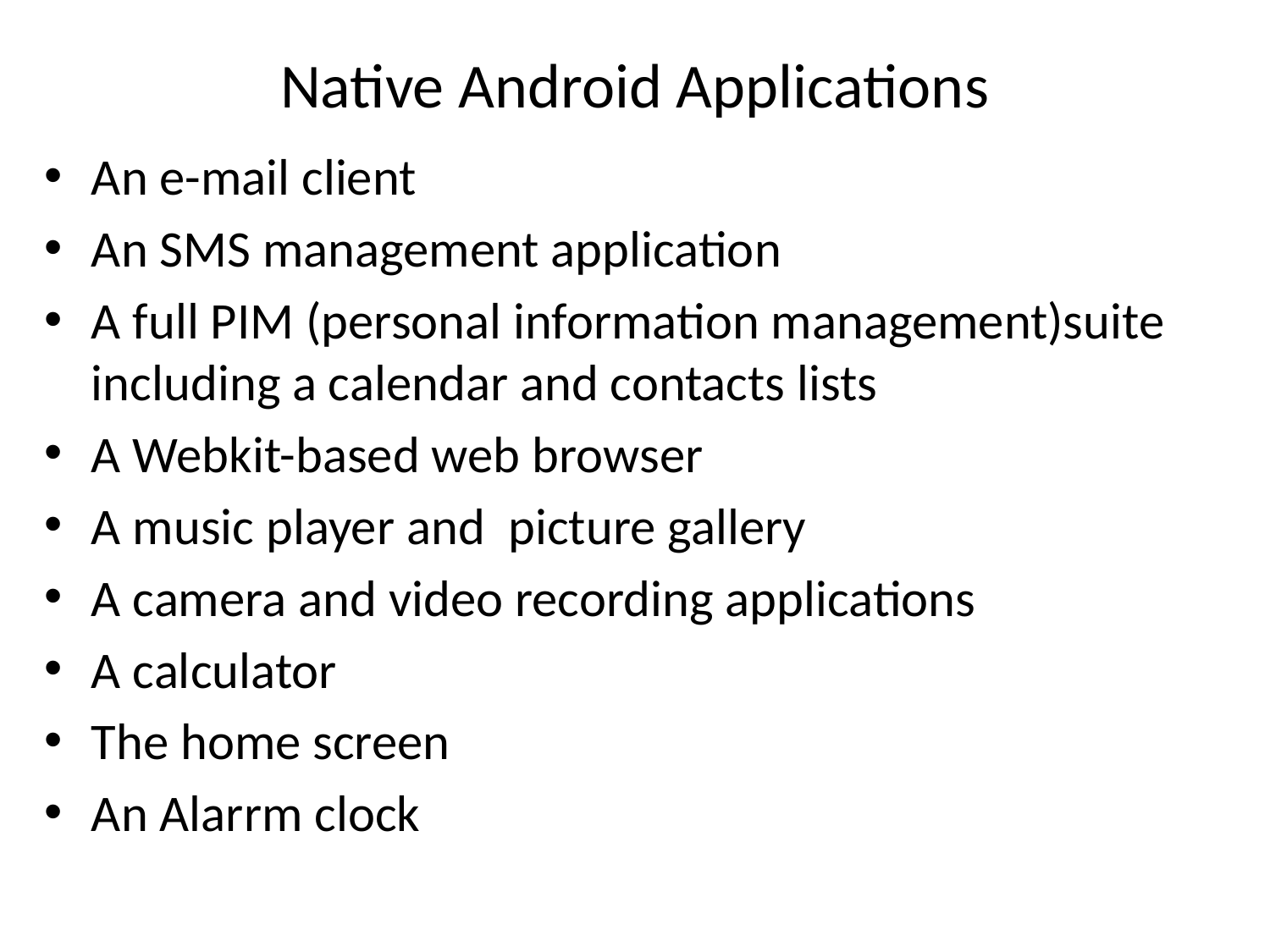

# Native Android Applications
An e-mail client
An SMS management application
A full PIM (personal information management)suite including a calendar and contacts lists
A Webkit-based web browser
A music player and  picture gallery
A camera and video recording applications
A calculator
The home screen
An Alarrm clock